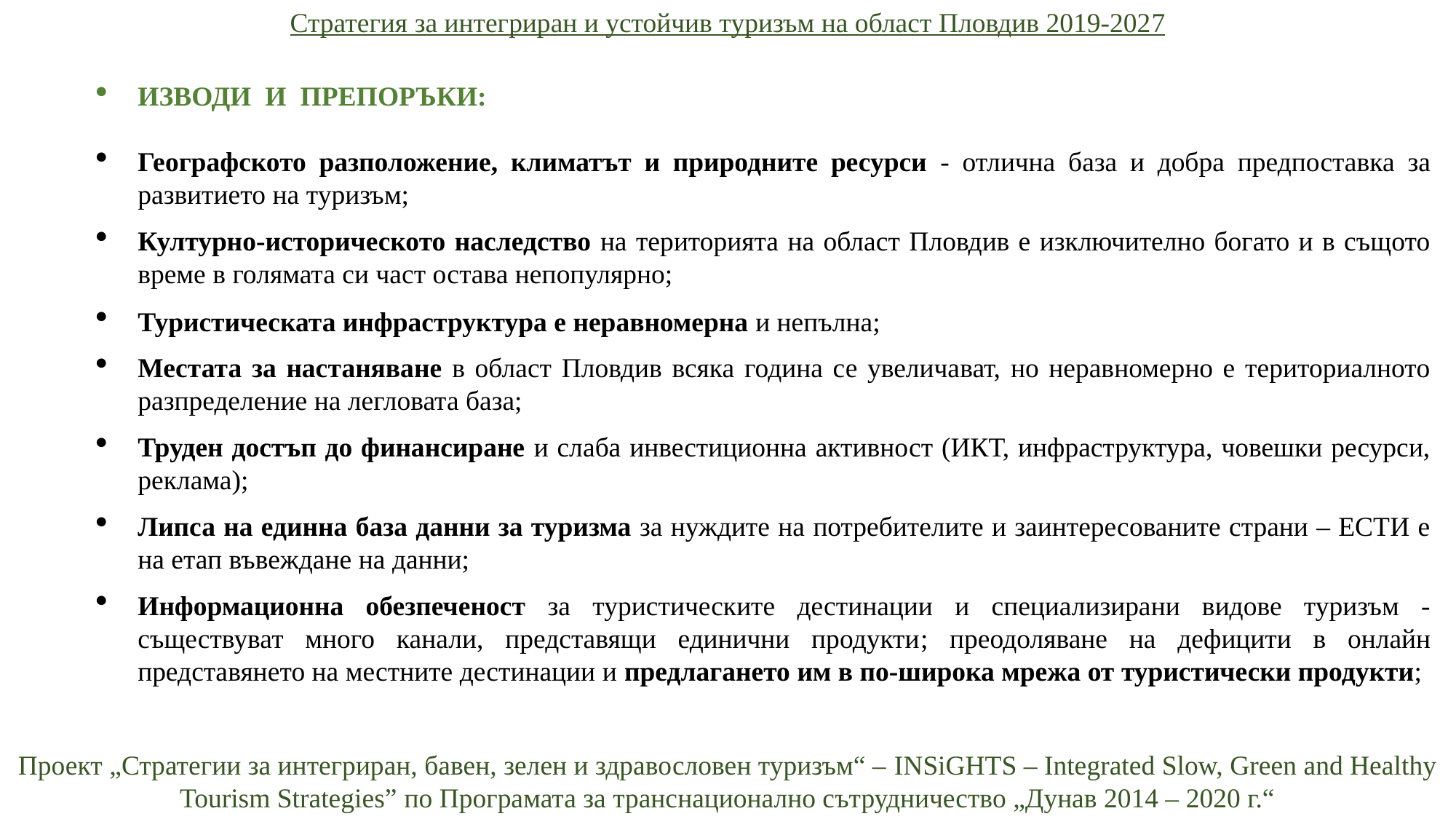

Стратегия за интегриран и устойчив туризъм на област Пловдив 2019-2027
ИЗВОДИ  И  ПРЕПОРЪКИ:

Географското разположение, климатът и природните ресурси - отлична база и добра предпоставка за развитието на туризъм;
Културно-историческото наследство на територията на област Пловдив е изключително богато и в същото време в голямата си част остава непопулярно;
Туристическата инфраструктура е неравномерна и непълна;
Местата за настаняване в област Пловдив всяка година се увеличават, но неравномерно е териториалното разпределение на легловата база;
Труден достъп до финансиране и слаба инвестиционна активност (ИКТ, инфраструктура, човешки ресурси, реклама);
Липса на единна база данни за туризма за нуждите на потребителите и заинтересованите страни – ЕСТИ е на етап въвеждане на данни;
Информационна обезпеченост за туристическите дестинации и специализирани видове туризъм - съществуват много канали, представящи единични продукти; преодоляване на дефицити в онлайн представянето на местните дестинации и предлагането им в по-широка мрежа от туристически продукти;

Проект „Стратегии за интегриран, бавен, зелен и здравословен туризъм“ – INSiGHTS – Integrated Slow, Green and Healthy Tourism Strategies” по Програмата за транснационално сътрудничество „Дунав 2014 – 2020 г.“